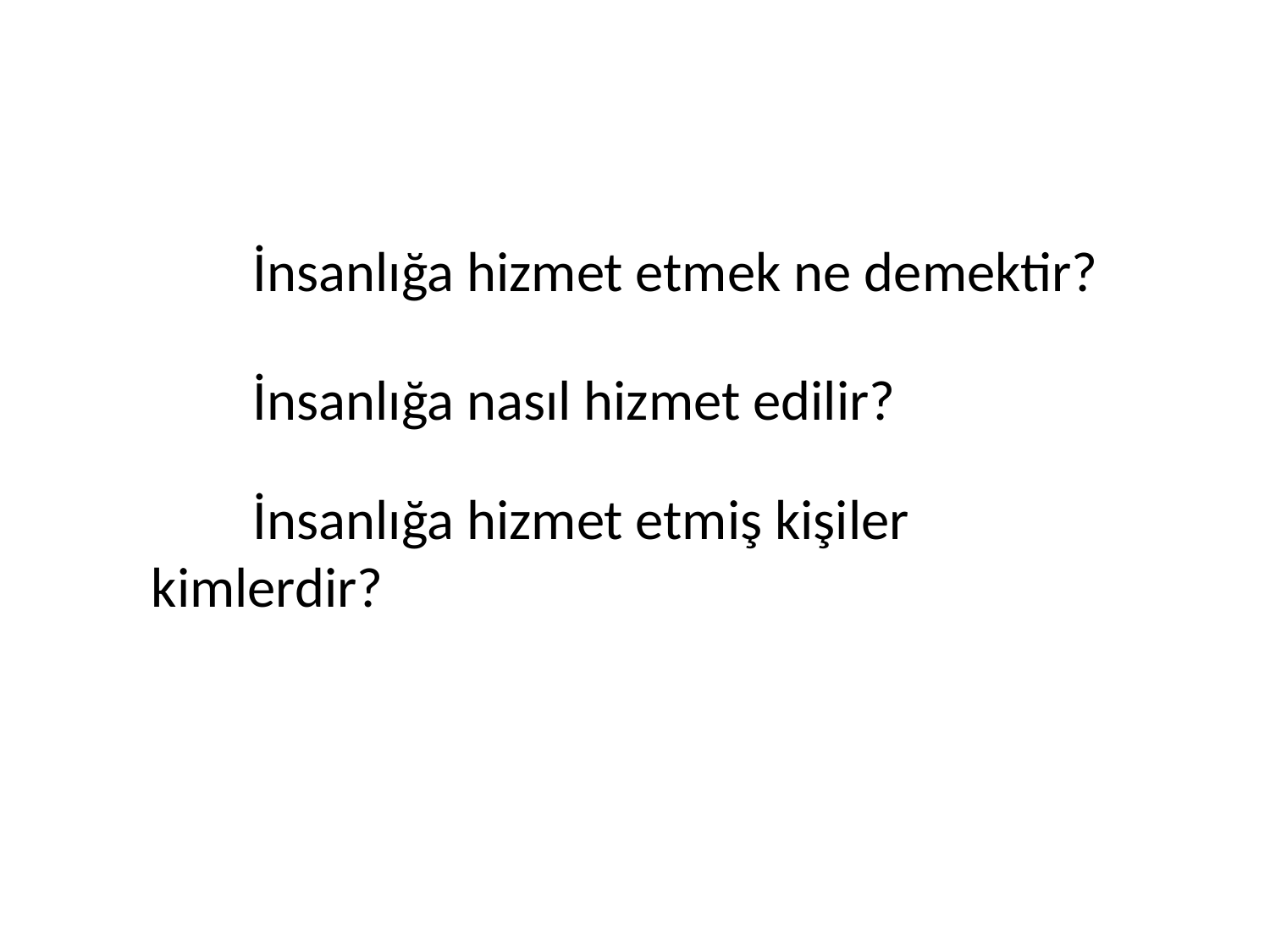

İnsanlığa hizmet etmek ne demektir?
        İnsanlığa nasıl hizmet edilir?
        İnsanlığa hizmet etmiş kişiler kimlerdir?